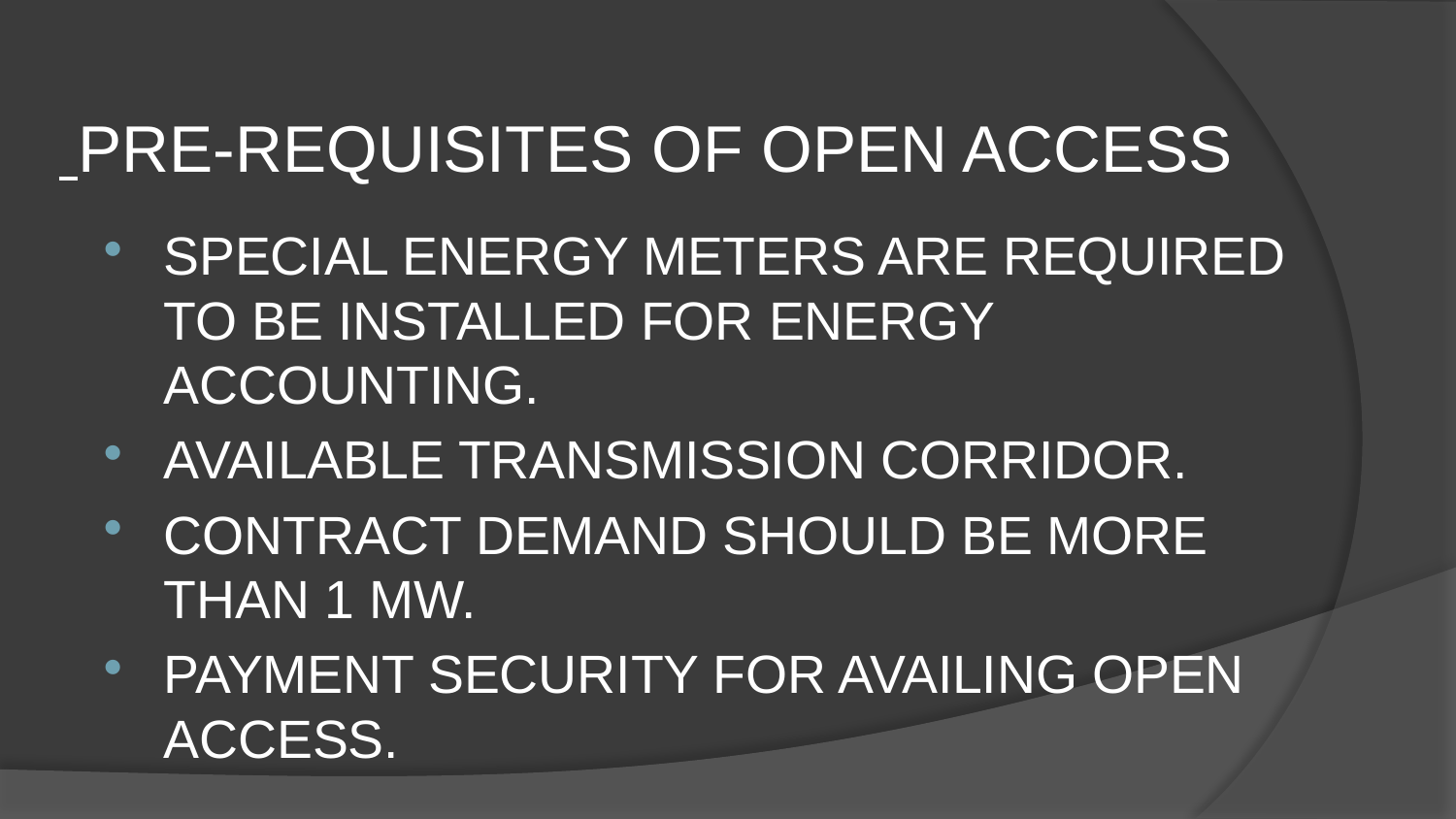

# PRE-REQUISITES OF OPEN ACCESS
SPECIAL ENERGY METERS ARE REQUIRED TO BE INSTALLED FOR ENERGY ACCOUNTING.
AVAILABLE TRANSMISSION CORRIDOR.
CONTRACT DEMAND SHOULD BE MORE THAN 1 MW.
PAYMENT SECURITY FOR AVAILING OPEN ACCESS.